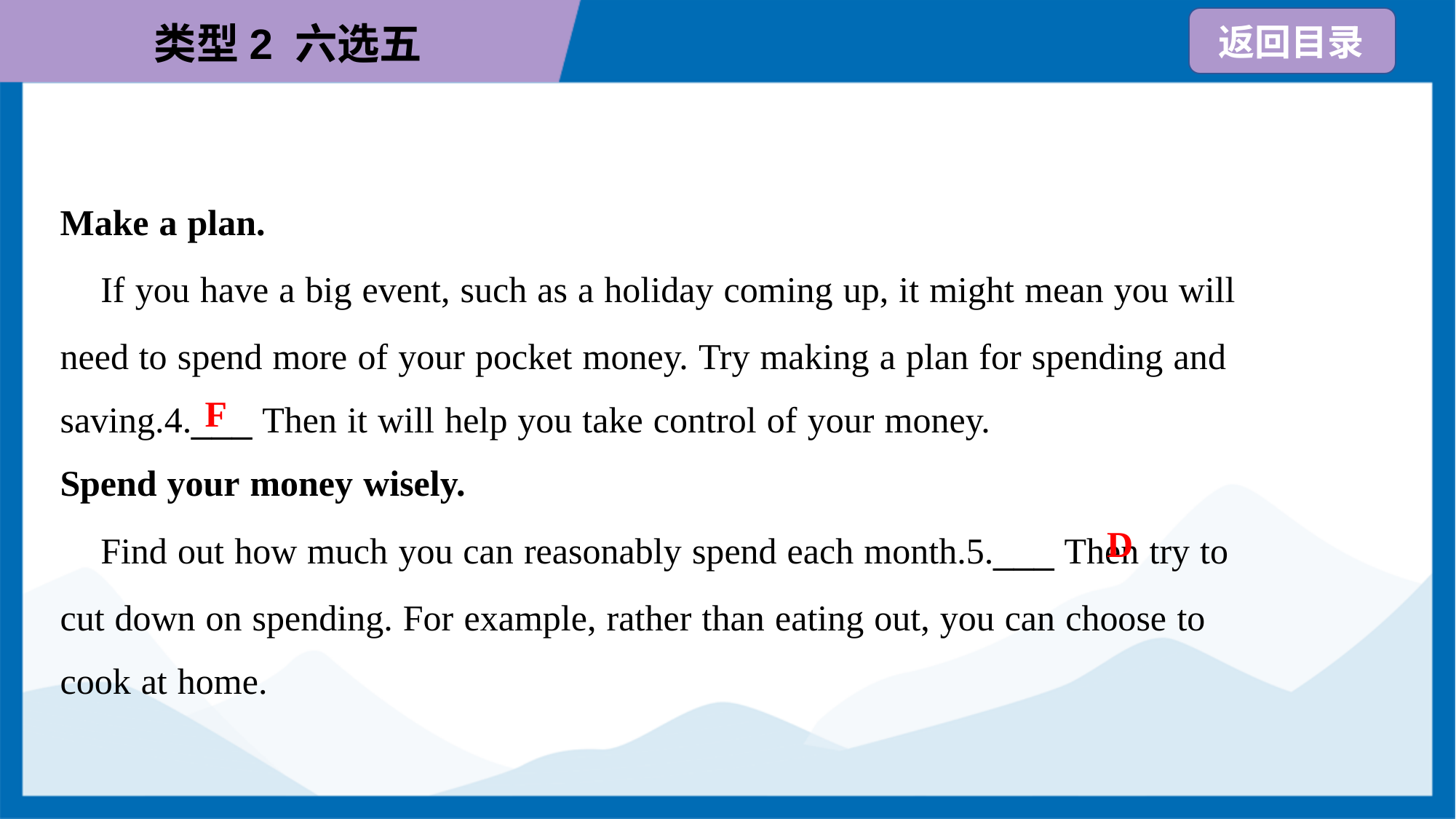

Make a plan.
    If you have a big event, such as a holiday coming up, it might mean you will
need to spend more of your pocket money. Try making a plan for spending and
saving.4.___ Then it will help you take control of your money.
F
Spend your money wisely.
D
    Find out how much you can reasonably spend each month.5.___ Then try to
cut down on spending. For example, rather than eating out, you can choose to
cook at home.